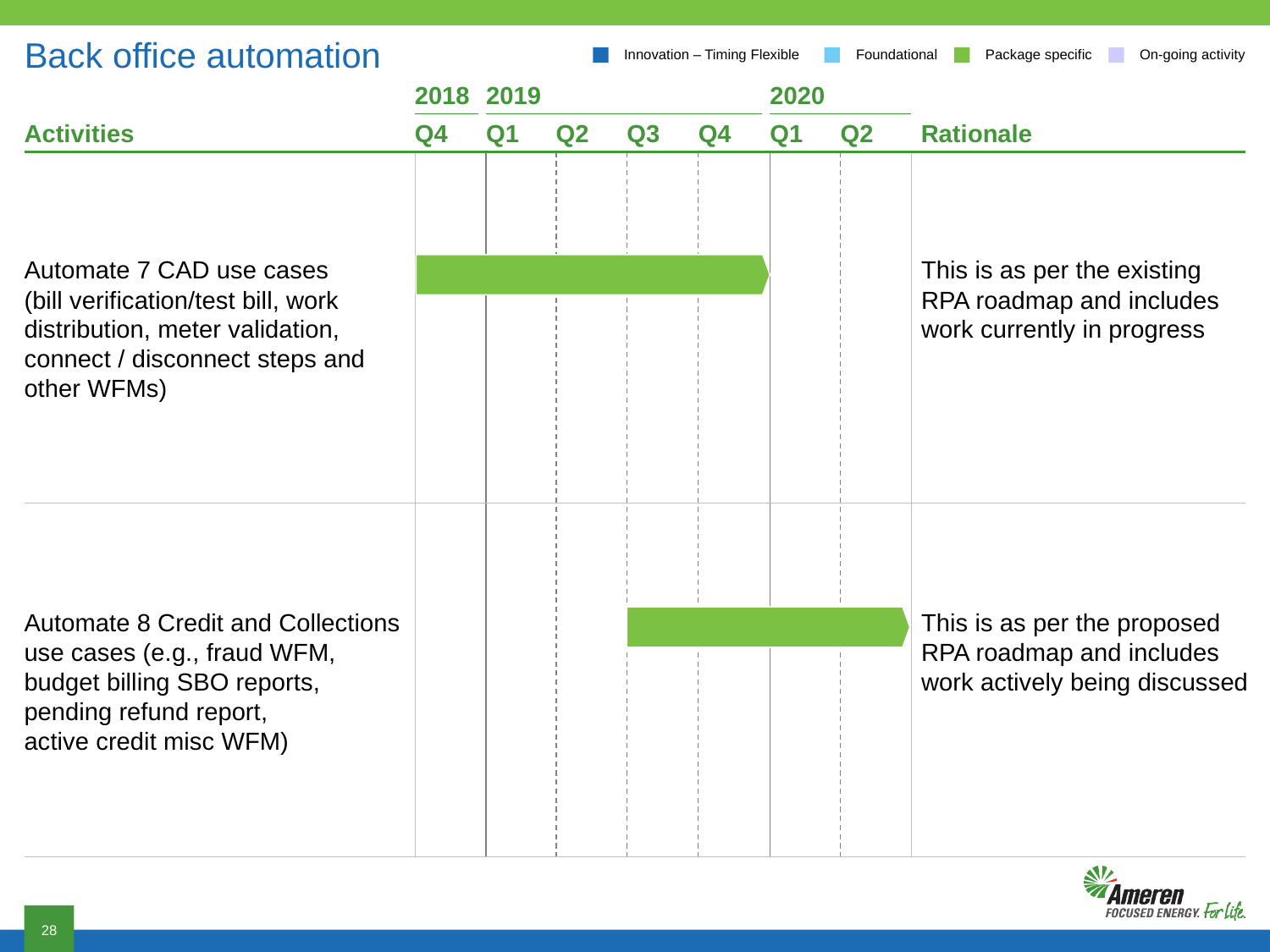

# Back office automation
Innovation – Timing Flexible
Foundational
Package specific
On-going activity

2018
2019
2020
Q4
Q1
Q2
Q3
Q4
Q1
Q2
Activities
Rationale
Automate 7 CAD use cases
(bill verification/test bill, work
distribution, meter validation,
connect / disconnect steps and
other WFMs)

This is as per the existing
RPA roadmap and includes
work currently in progress
Automate 8 Credit and Collections
use cases (e.g., fraud WFM,
budget billing SBO reports,
pending refund report,
active credit misc WFM)

This is as per the proposed
RPA roadmap and includes
work actively being discussed